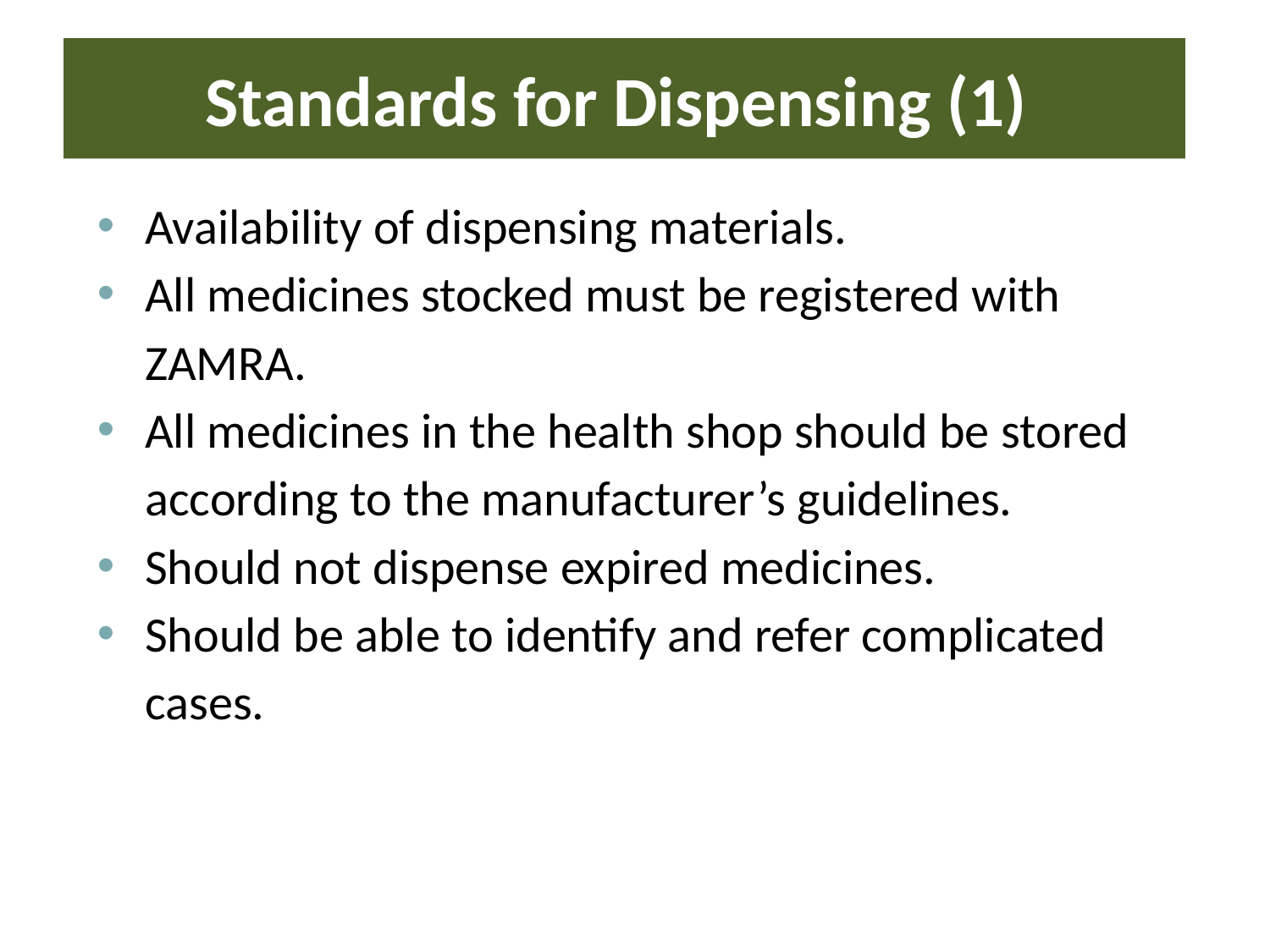

# Standards for Dispensing (1)
Availability of dispensing materials.
All medicines stocked must be registered with ZAMRA.
All medicines in the health shop should be stored according to the manufacturer’s guidelines.
Should not dispense expired medicines.
Should be able to identify and refer complicated  cases.